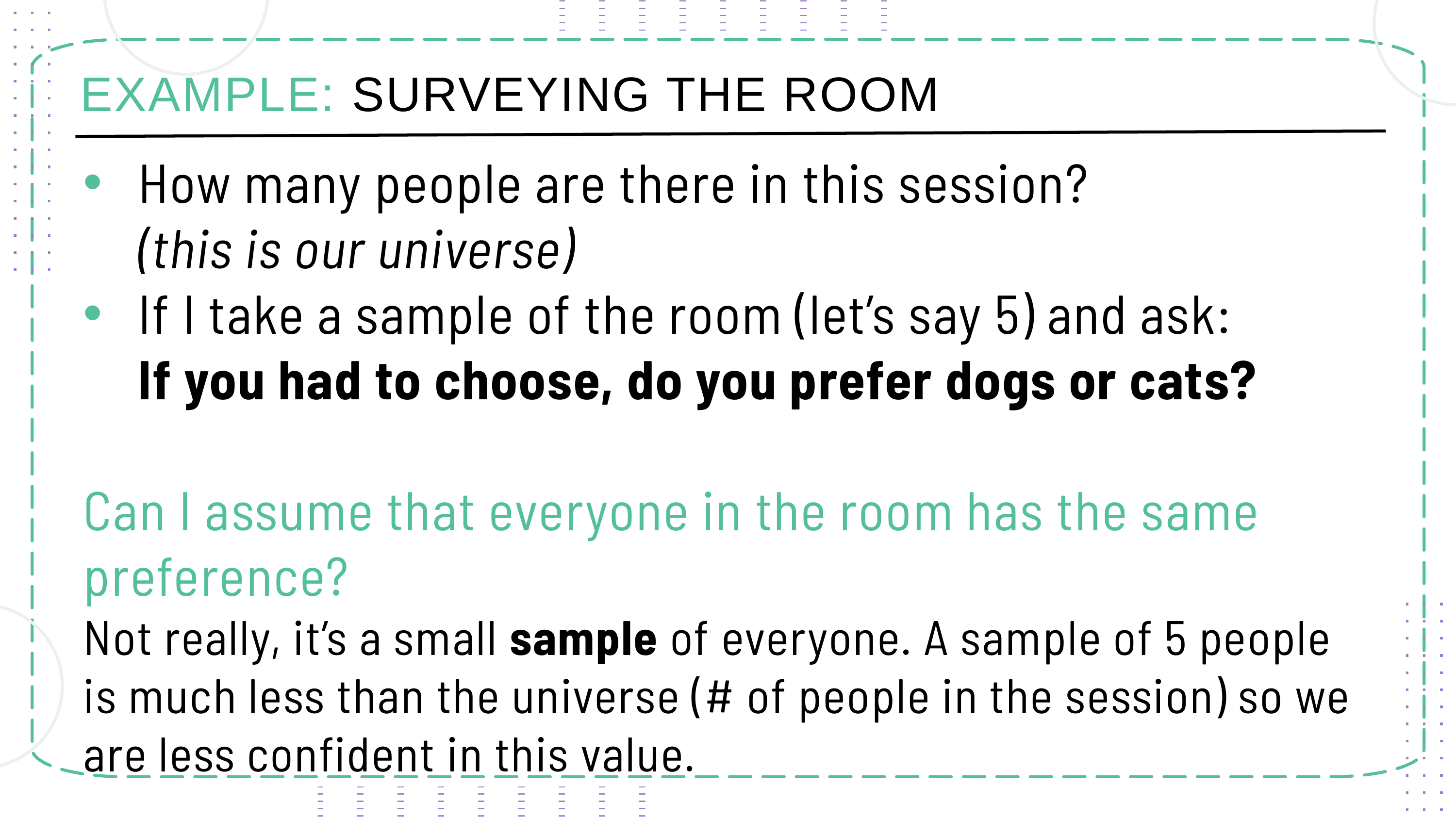

EXAMPLE: SURVEYING THE ROOM

How many people are there in this session?
(this is our universe)
If I take a sample of the room (let’s say 5) and ask:
If you had to choose, do you prefer dogs or cats?

Can I assume that everyone in the room has the same preference?
Not really, it’s a small sample of everyone. A sample of 5 people is much less than the universe (# of people in the session) so we are less confident in this value.